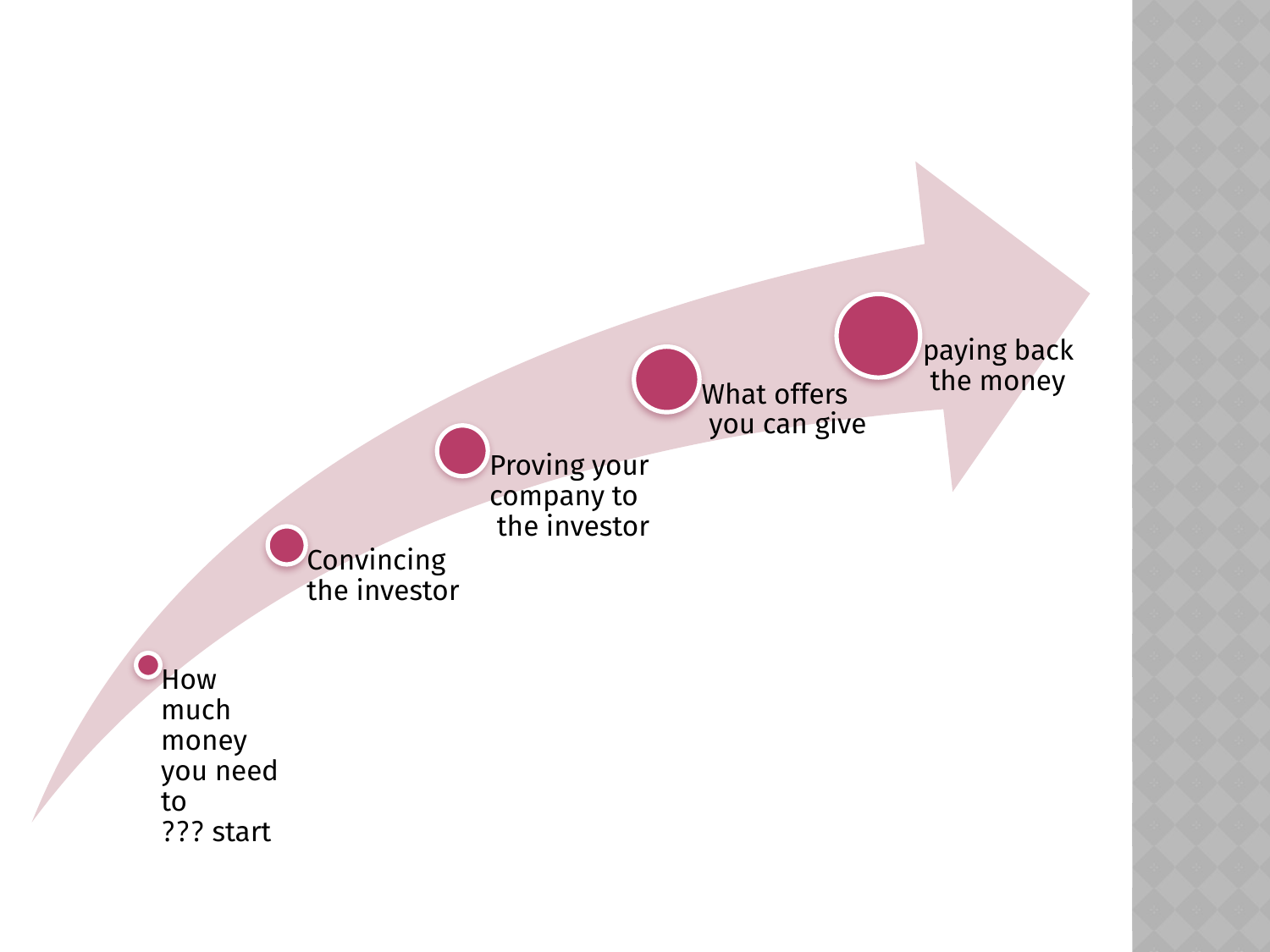

How much money you need to start ???
Convincing the investor
Proving your company to the investor
What offers you can give
paying back the money